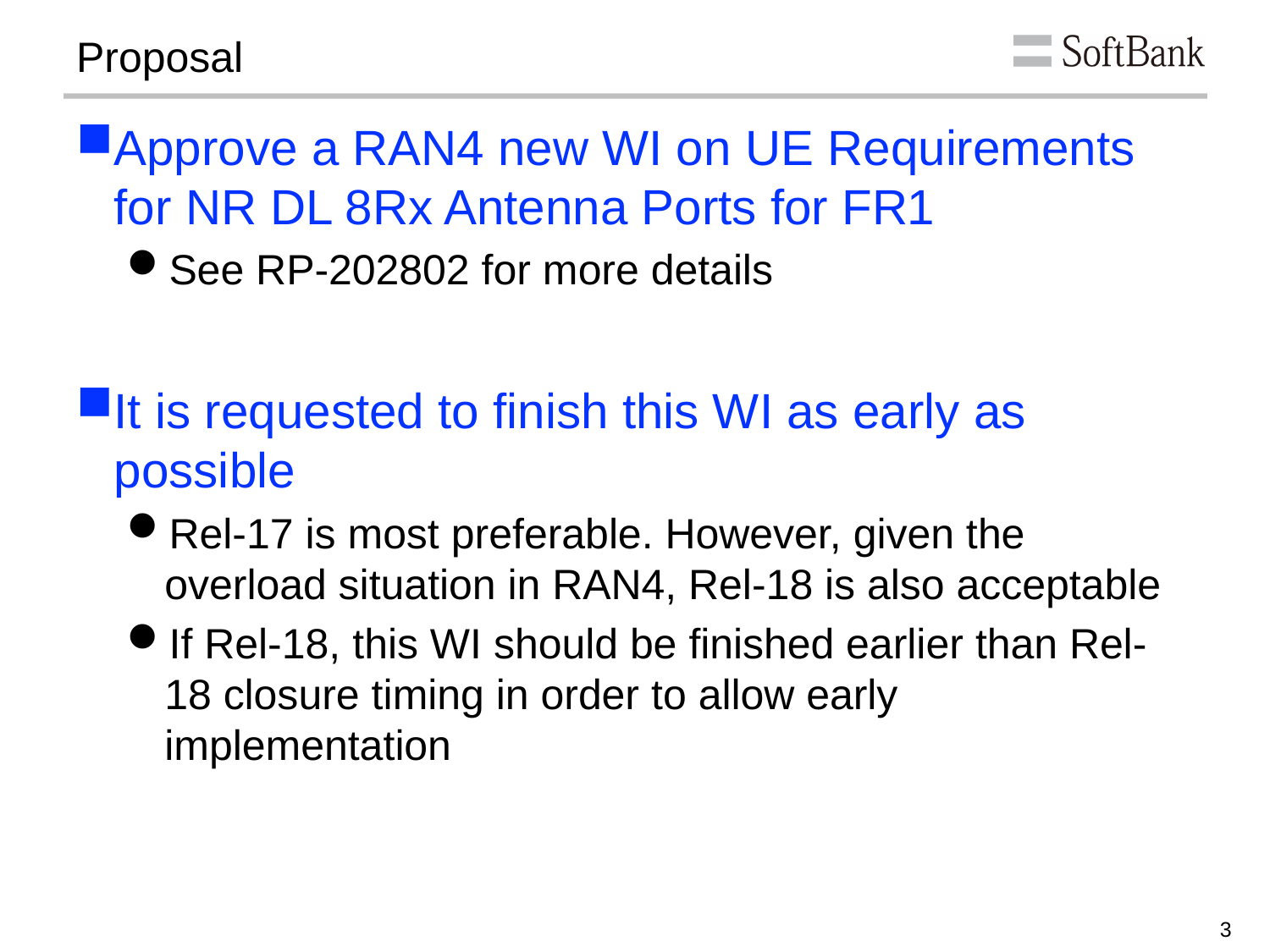

# Proposal
Approve a RAN4 new WI on UE Requirements for NR DL 8Rx Antenna Ports for FR1
See RP-202802 for more details

It is requested to finish this WI as early as possible
Rel-17 is most preferable. However, given the overload situation in RAN4, Rel-18 is also acceptable
If Rel-18, this WI should be finished earlier than Rel-18 closure timing in order to allow early implementation